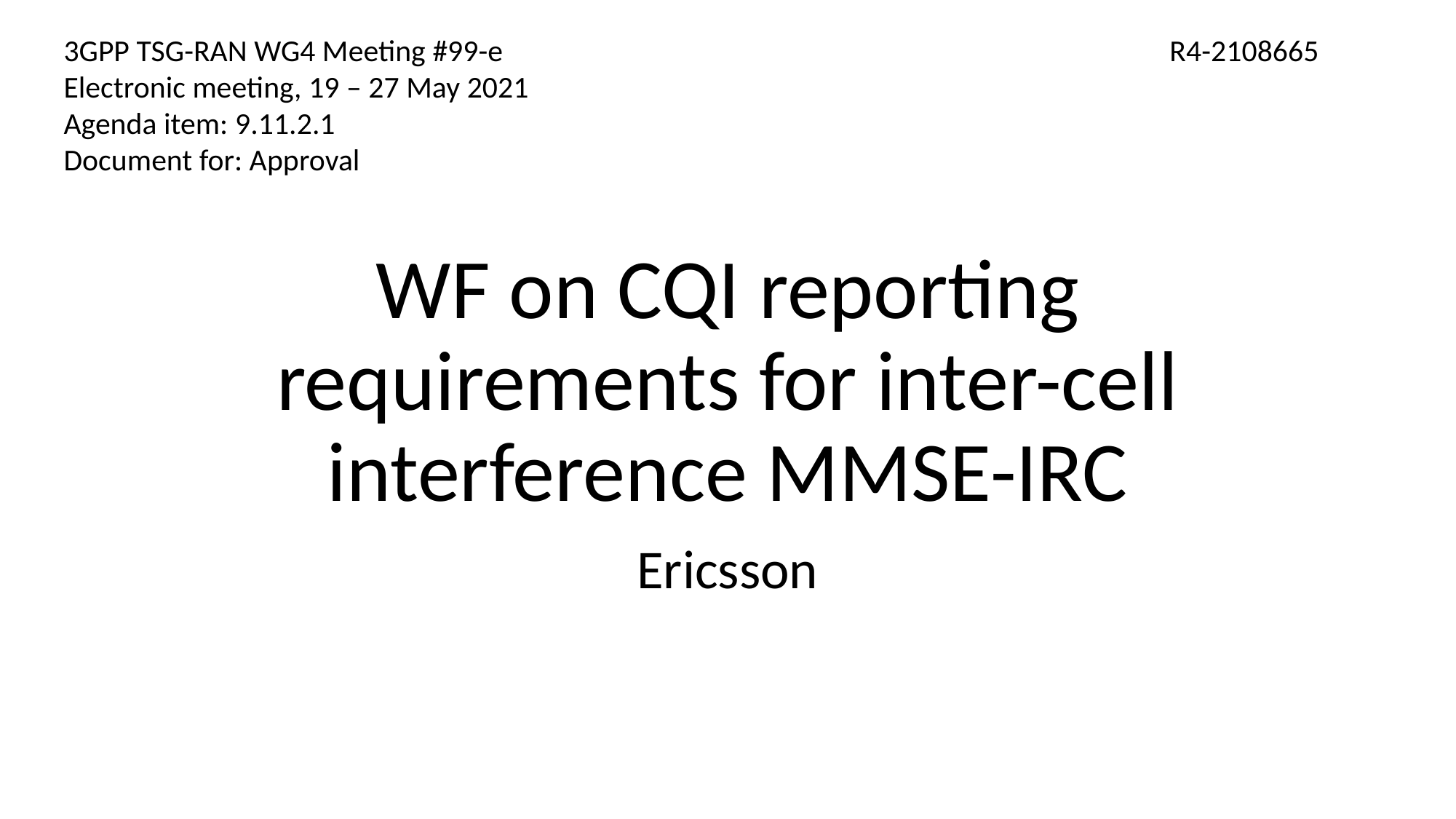

R4-2108665
3GPP TSG-RAN WG4 Meeting #99-e
Electronic meeting, 19 – 27 May 2021
Agenda item: 9.11.2.1
Document for: Approval
# WF on CQI reporting requirements for inter-cell interference MMSE-IRC
Ericsson